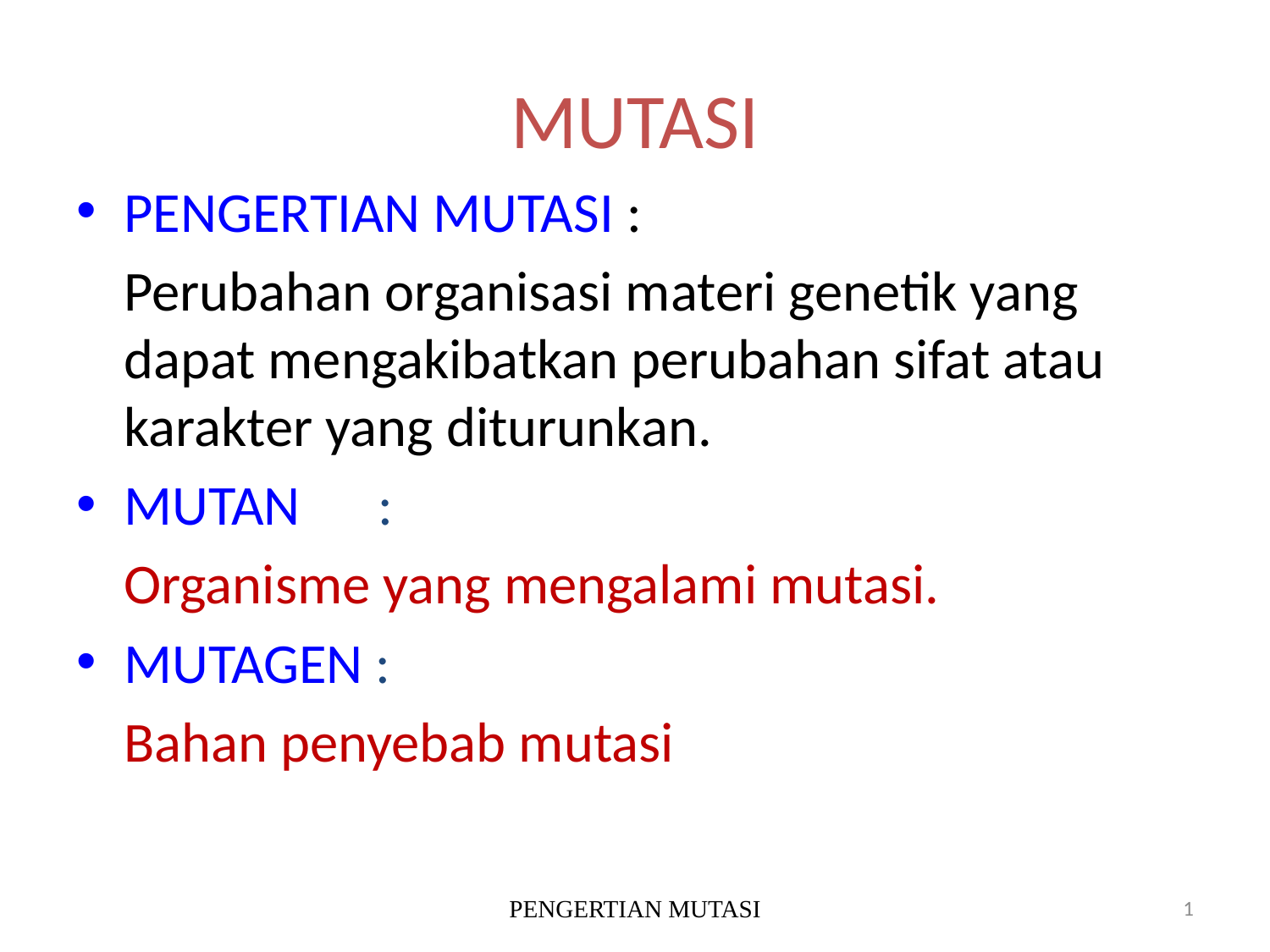

# MUTASI
PENGERTIAN MUTASI :
	Perubahan organisasi materi genetik yang dapat mengakibatkan perubahan sifat atau karakter yang diturunkan.
MUTAN	:
	Organisme yang mengalami mutasi.
MUTAGEN :
	Bahan penyebab mutasi

PENGERTIAN MUTASI
1